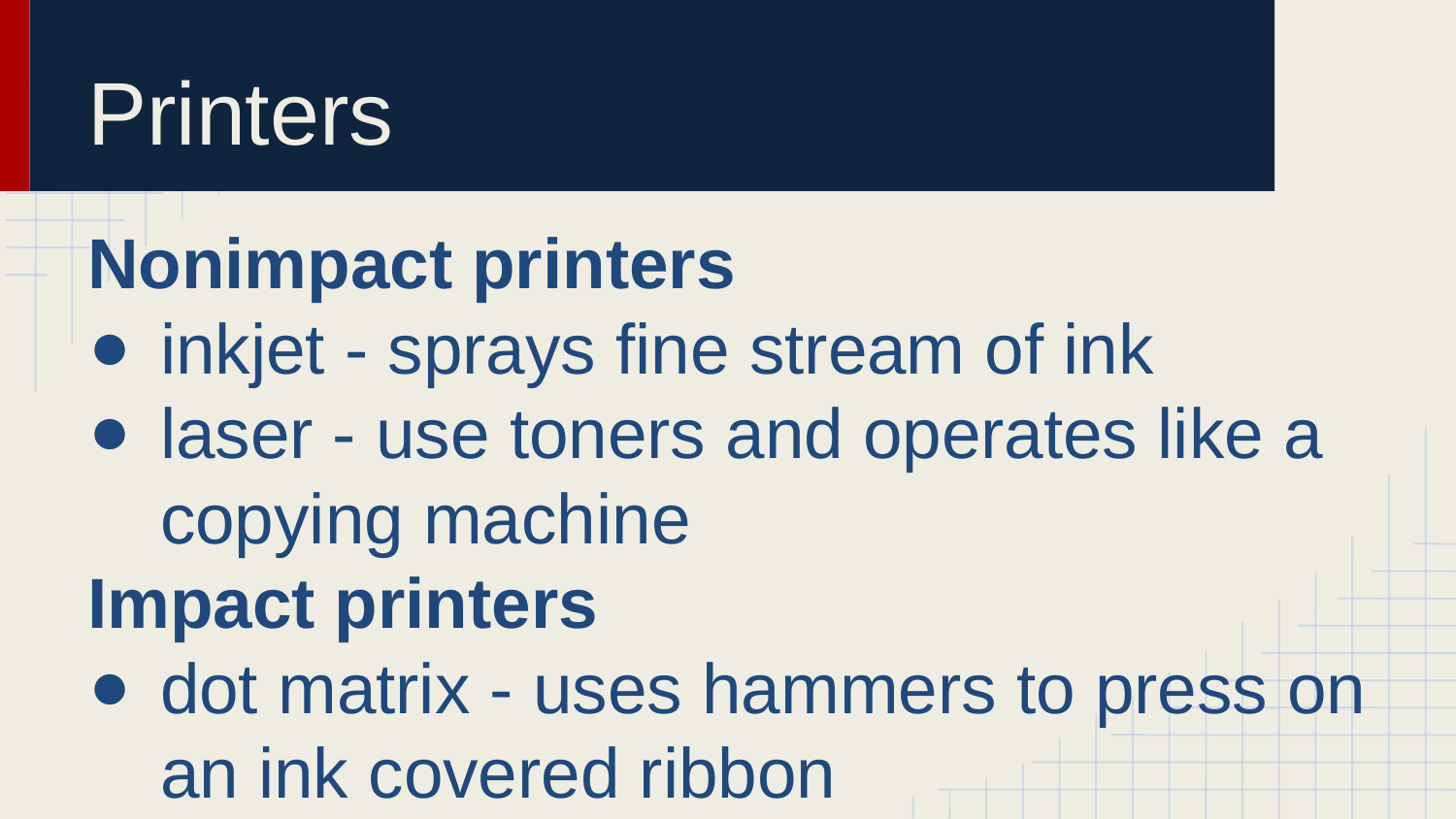

# Printers
Nonimpact printers
inkjet - sprays fine stream of ink
laser - use toners and operates like a copying machine
Impact printers
dot matrix - uses hammers to press on an ink covered ribbon